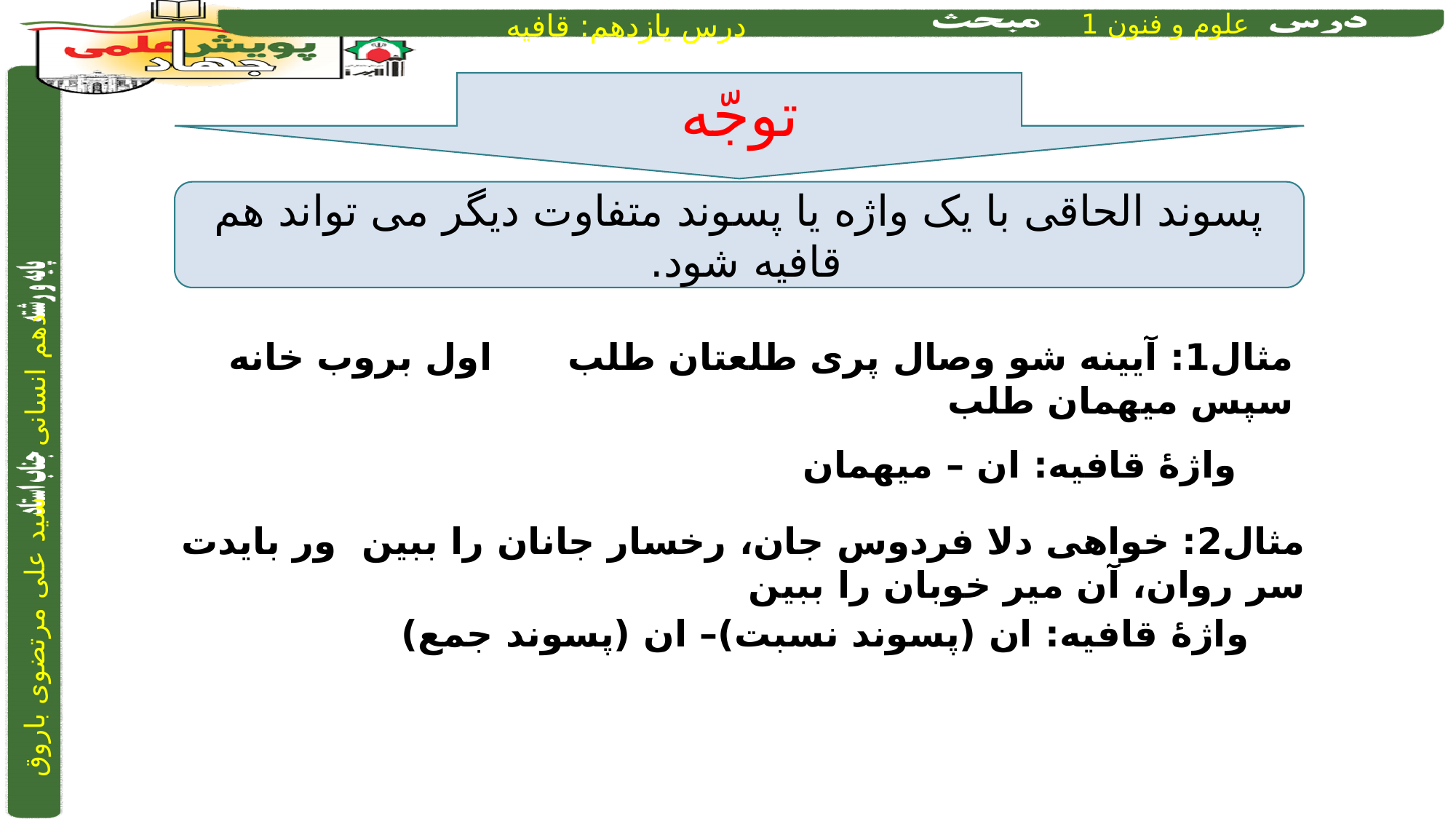

توجّه
پسوند الحاقی با یک واژه یا پسوند متفاوت دیگر می تواند هم قافیه شود.
مثال1: آیینه شو وصال پری طلعتان طلب      اول بروب خانه سپس میهمان طلب
واژۀ قافیه: ان – میهمان
مثال2: خواهی دلا فردوس جان، رخسار جانان را ببین  ور بایدت سر روان، آن میر خوبان را ببین
واژۀ قافیه: ان (پسوند نسبت)– ان (پسوند جمع)